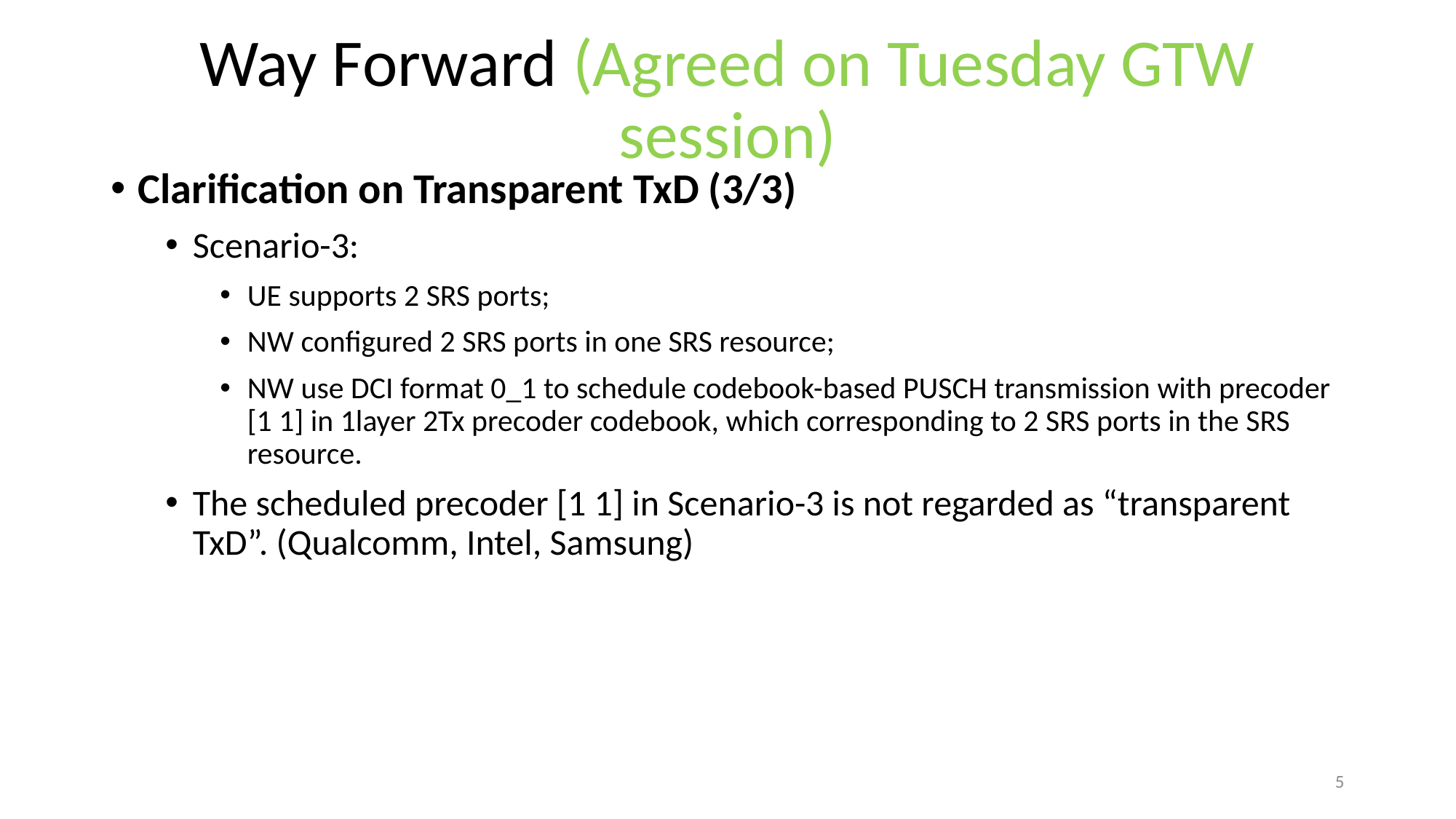

# Way Forward (Agreed on Tuesday GTW session)
Clarification on Transparent TxD (3/3)
Scenario-3:
UE supports 2 SRS ports;
NW configured 2 SRS ports in one SRS resource;
NW use DCI format 0_1 to schedule codebook-based PUSCH transmission with precoder [1 1] in 1layer 2Tx precoder codebook, which corresponding to 2 SRS ports in the SRS resource.
The scheduled precoder [1 1] in Scenario-3 is not regarded as “transparent TxD”. (Qualcomm, Intel, Samsung)

5